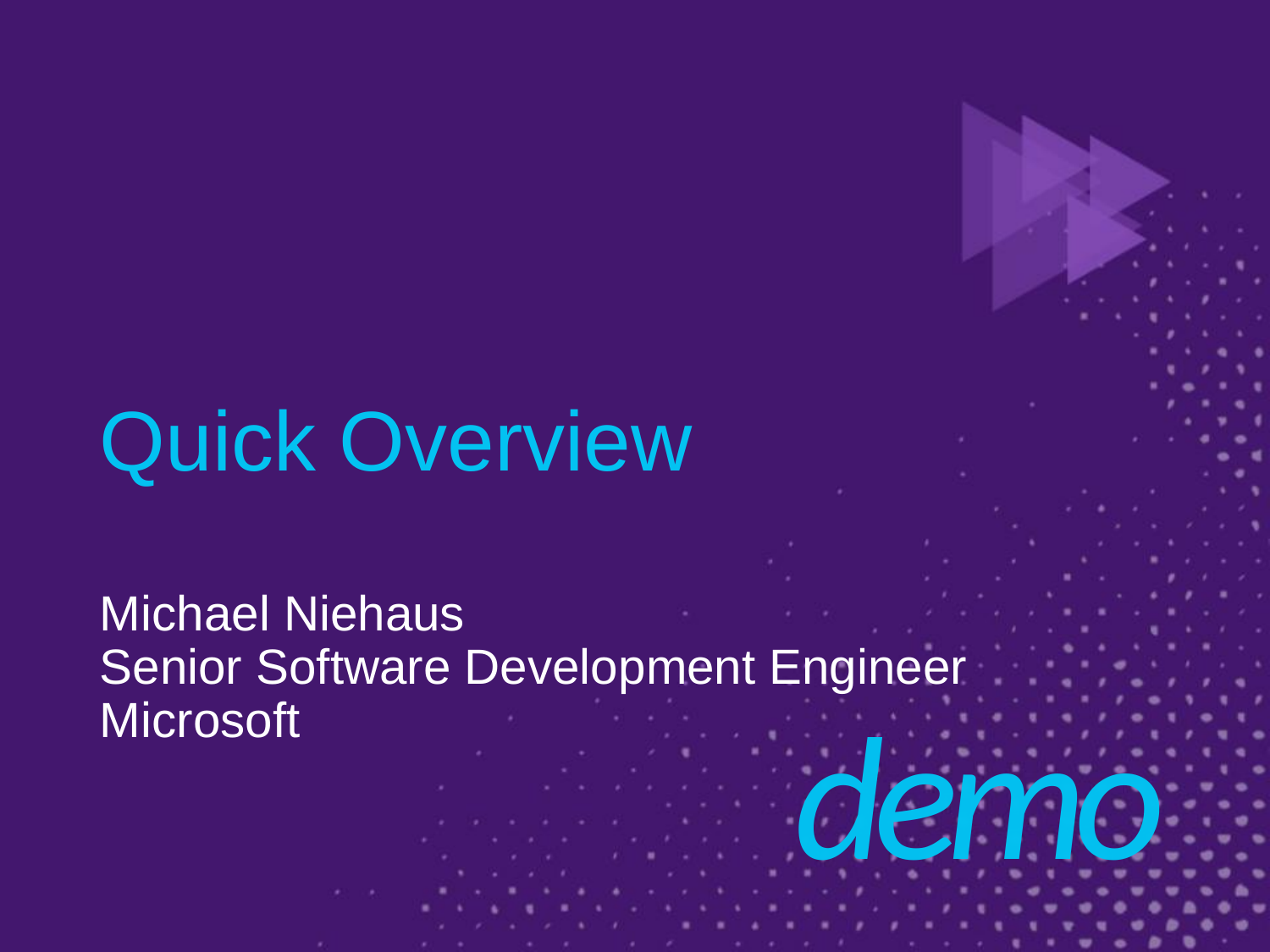

# Quick Overview
Michael Niehaus
Senior Software Development Engineer
Microsoft
demo